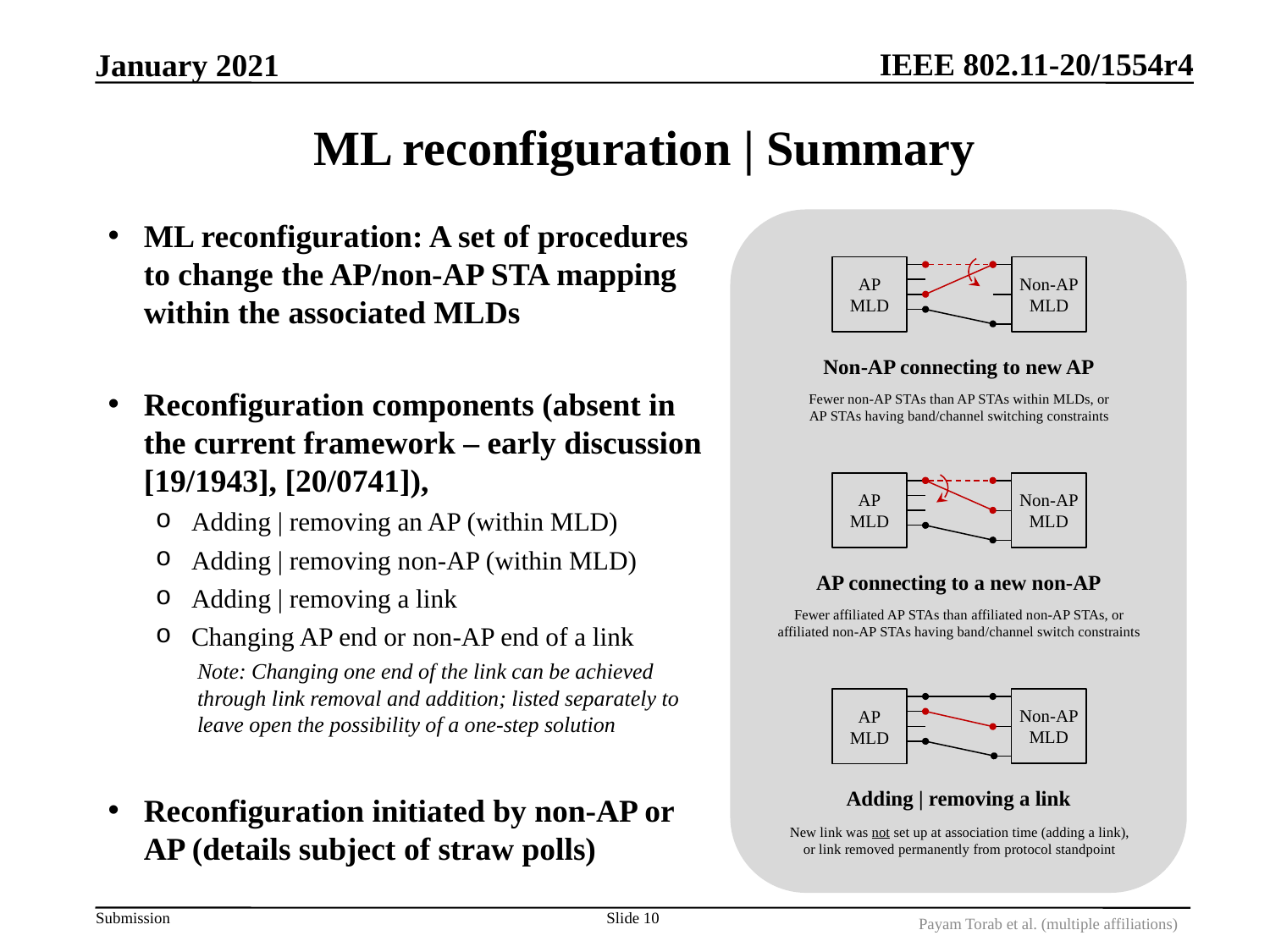

January 2021
# ML reconfiguration | Summary
ML reconfiguration: A set of procedures to change the AP/non-AP STA mapping within the associated MLDs

Reconfiguration components (absent in the current framework – early discussion [19/1943], [20/0741]),
Adding | removing an AP (within MLD)
Adding | removing non-AP (within MLD)
Adding | removing a link
Changing AP end or non-AP end of a link
Note: Changing one end of the link can be achieved through link removal and addition; listed separately to leave open the possibility of a one-step solution

Reconfiguration initiated by non-AP or AP (details subject of straw polls)

Non-AP
MLD
AP
MLD
Non-AP connecting to new AP
Fewer non-AP STAs than AP STAs within MLDs, or
AP STAs having band/channel switching constraints

Non-AP
MLD
AP
MLD
AP connecting to a new non-AP
Fewer affiliated AP STAs than affiliated non-AP STAs, or
affiliated non-AP STAs having band/channel switch constraints
Non-AP
MLD
AP
MLD
Adding | removing a link
New link was not set up at association time (adding a link),
or link removed permanently from protocol standpoint
Slide 10
Payam Torab et al. (multiple affiliations)